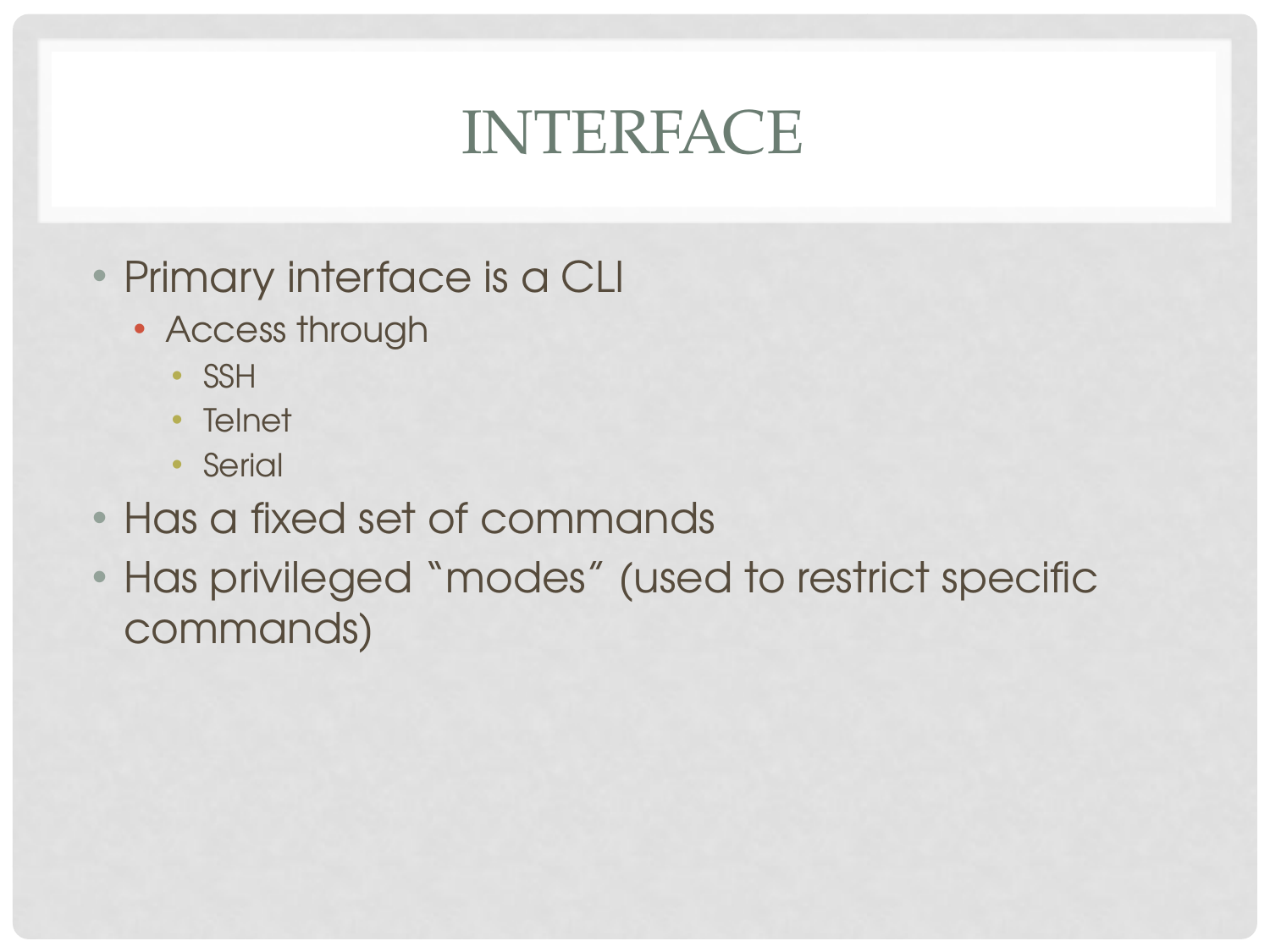

# interface
Primary interface is a CLI
Access through
SSH
Telnet
Serial
Has a fixed set of commands
Has privileged “modes” (used to restrict specific commands)